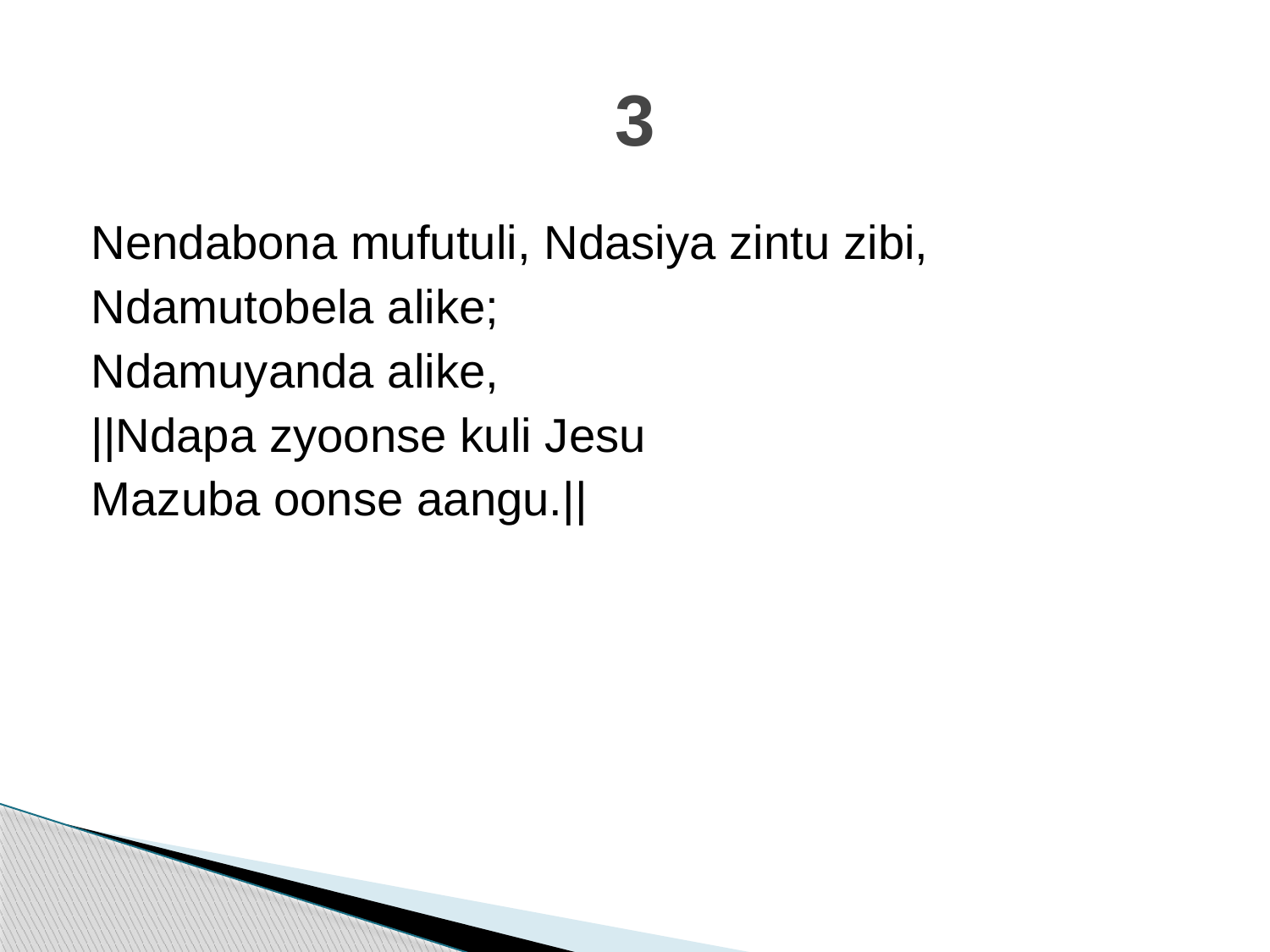

# 3
Nendabona mufutuli, Ndasiya zintu zibi,
Ndamutobela alike;
Ndamuyanda alike,
||Ndapa zyoonse kuli Jesu
Mazuba oonse aangu.||